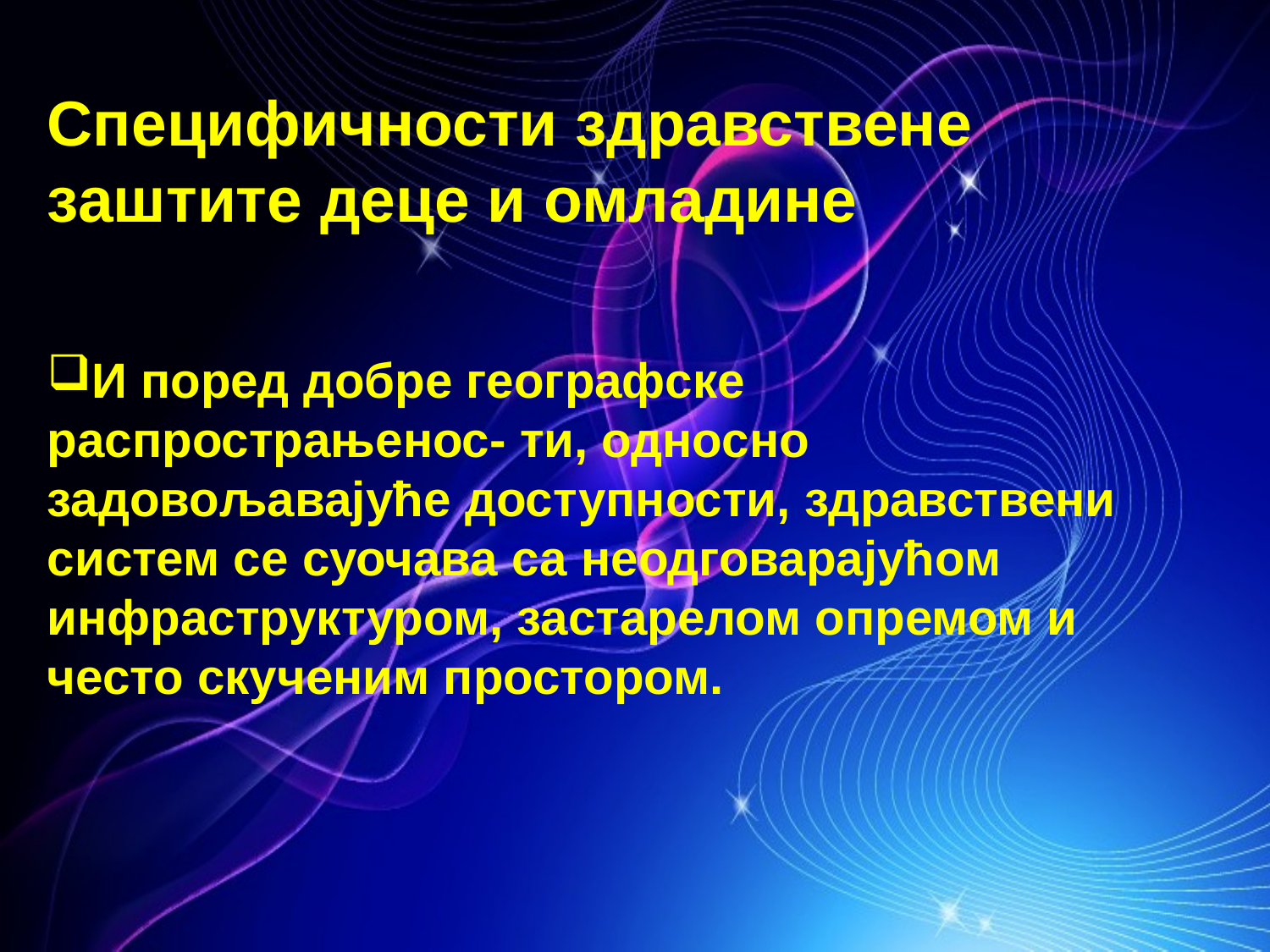

Специфичности здравствене заштите деце и омладине

И поред добре географске распрострањенос- ти, односно задовољавајуће доступности, здравствени систем се суочава са неодговарајућом инфраструктуром, застарелом опремом и често скученим простором.